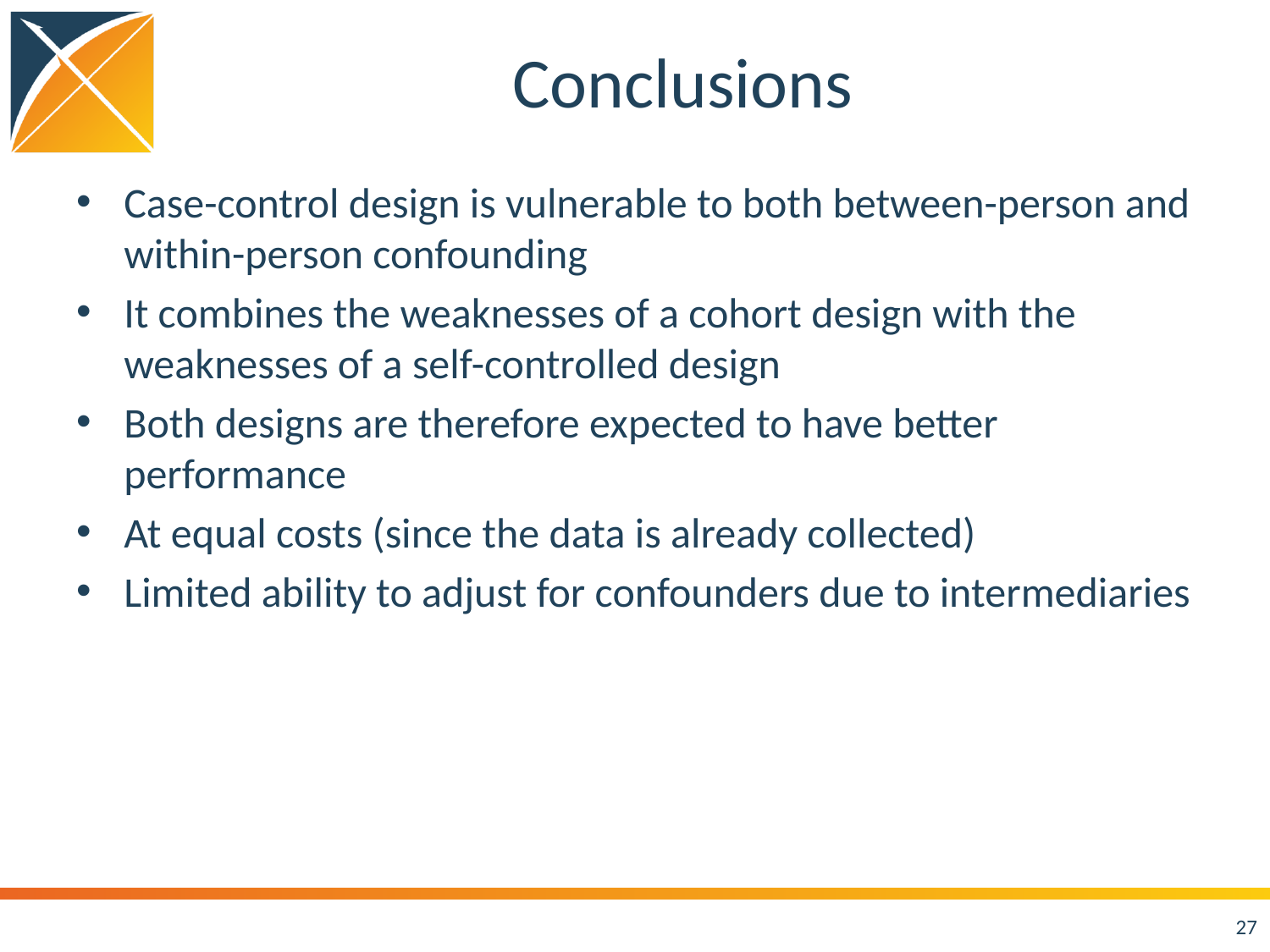

# Conclusions
Case-control design is vulnerable to both between-person and within-person confounding
It combines the weaknesses of a cohort design with the weaknesses of a self-controlled design
Both designs are therefore expected to have better performance
At equal costs (since the data is already collected)
Limited ability to adjust for confounders due to intermediaries

27